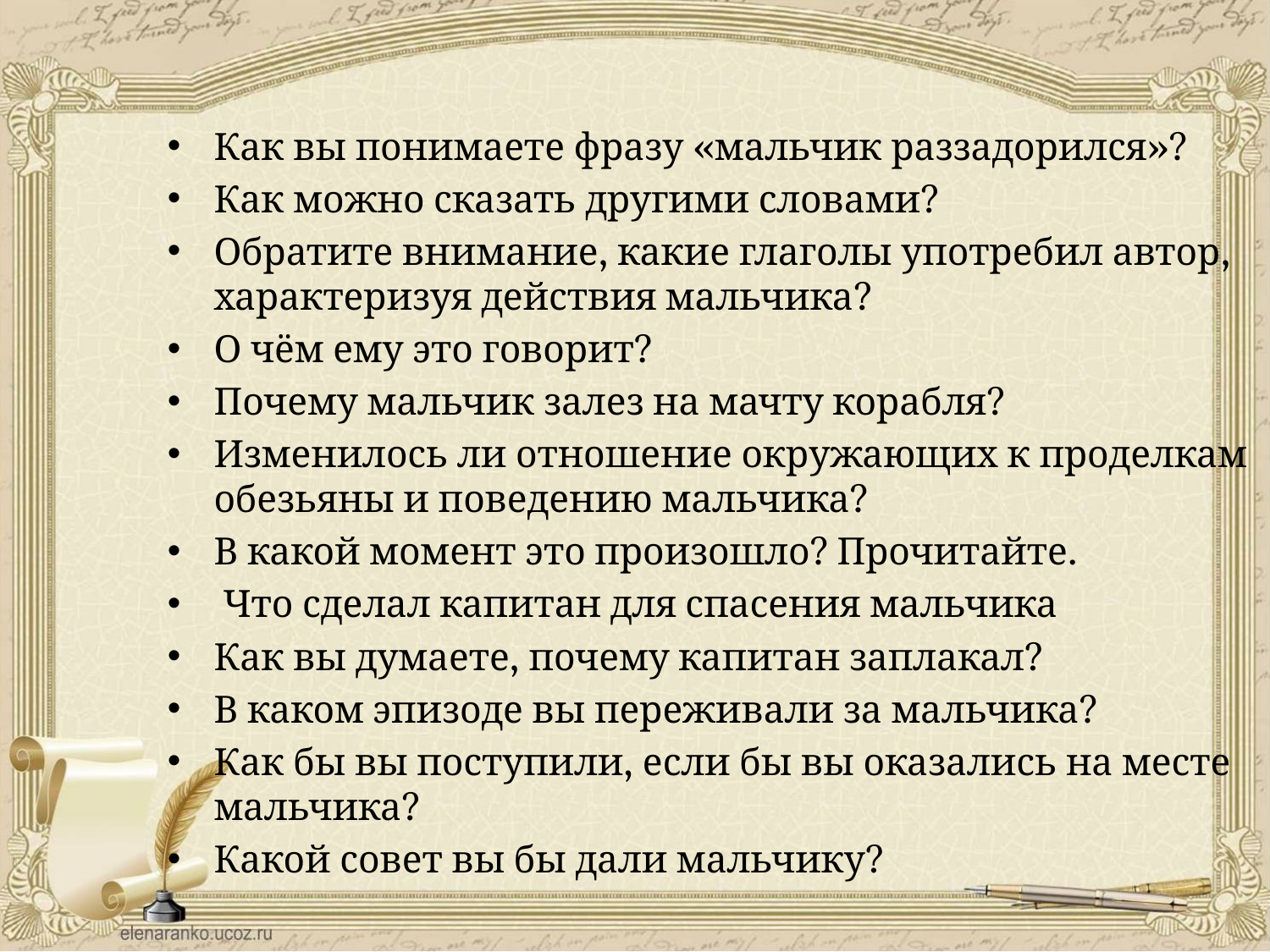

Как вы понимаете фразу «мальчик раззадорился»?
Как можно сказать другими словами?
Обратите внимание, какие глаголы употребил автор, характеризуя действия мальчика?
О чём ему это говорит?
Почему мальчик залез на мачту корабля?
Изменилось ли отношение окружающих к проделкам обезьяны и поведению мальчика?
В какой момент это произошло? Прочитайте.
 Что сделал капитан для спасения мальчика
Как вы думаете, почему капитан заплакал?
В каком эпизоде вы переживали за мальчика?
Как бы вы поступили, если бы вы оказались на месте мальчика?
Какой совет вы бы дали мальчику?